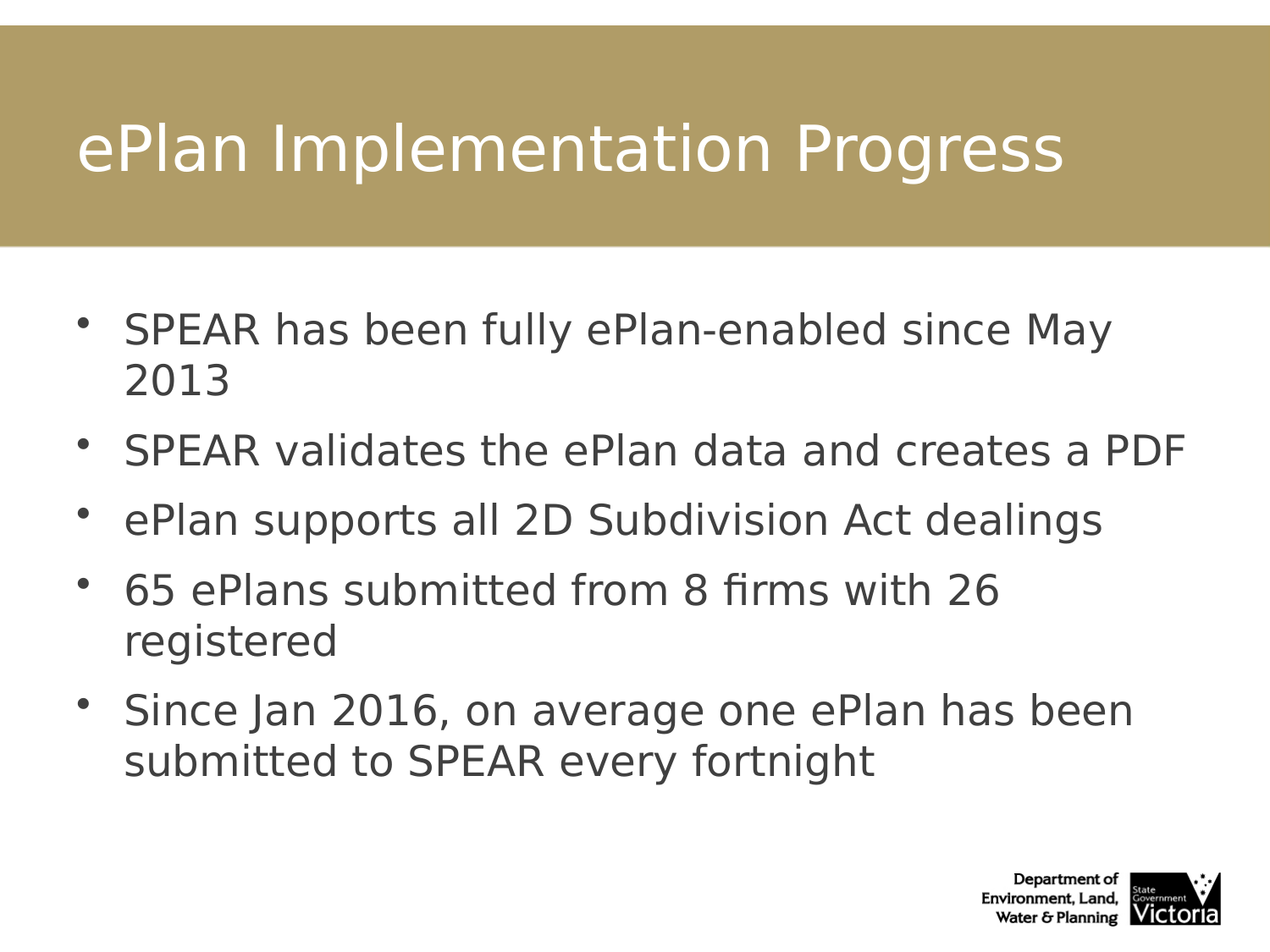

# ePlan Implementation Progress
SPEAR has been fully ePlan-enabled since May 2013
SPEAR validates the ePlan data and creates a PDF
ePlan supports all 2D Subdivision Act dealings
65 ePlans submitted from 8 firms with 26 registered
Since Jan 2016, on average one ePlan has been submitted to SPEAR every fortnight